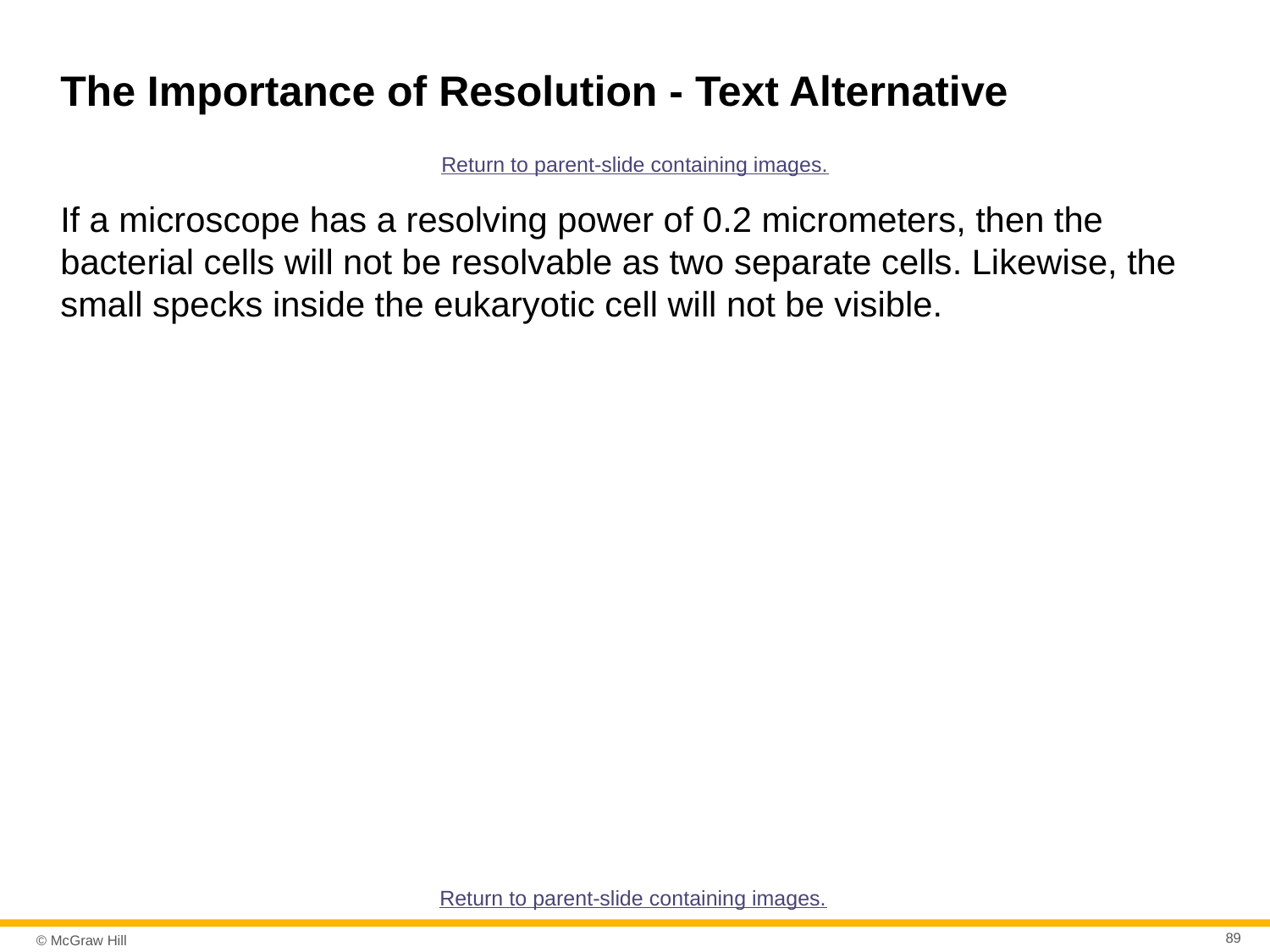

# The Importance of Resolution - Text Alternative
Return to parent-slide containing images.
If a microscope has a resolving power of 0.2 micrometers, then the bacterial cells will not be resolvable as two separate cells. Likewise, the small specks inside the eukaryotic cell will not be visible.
Return to parent-slide containing images.